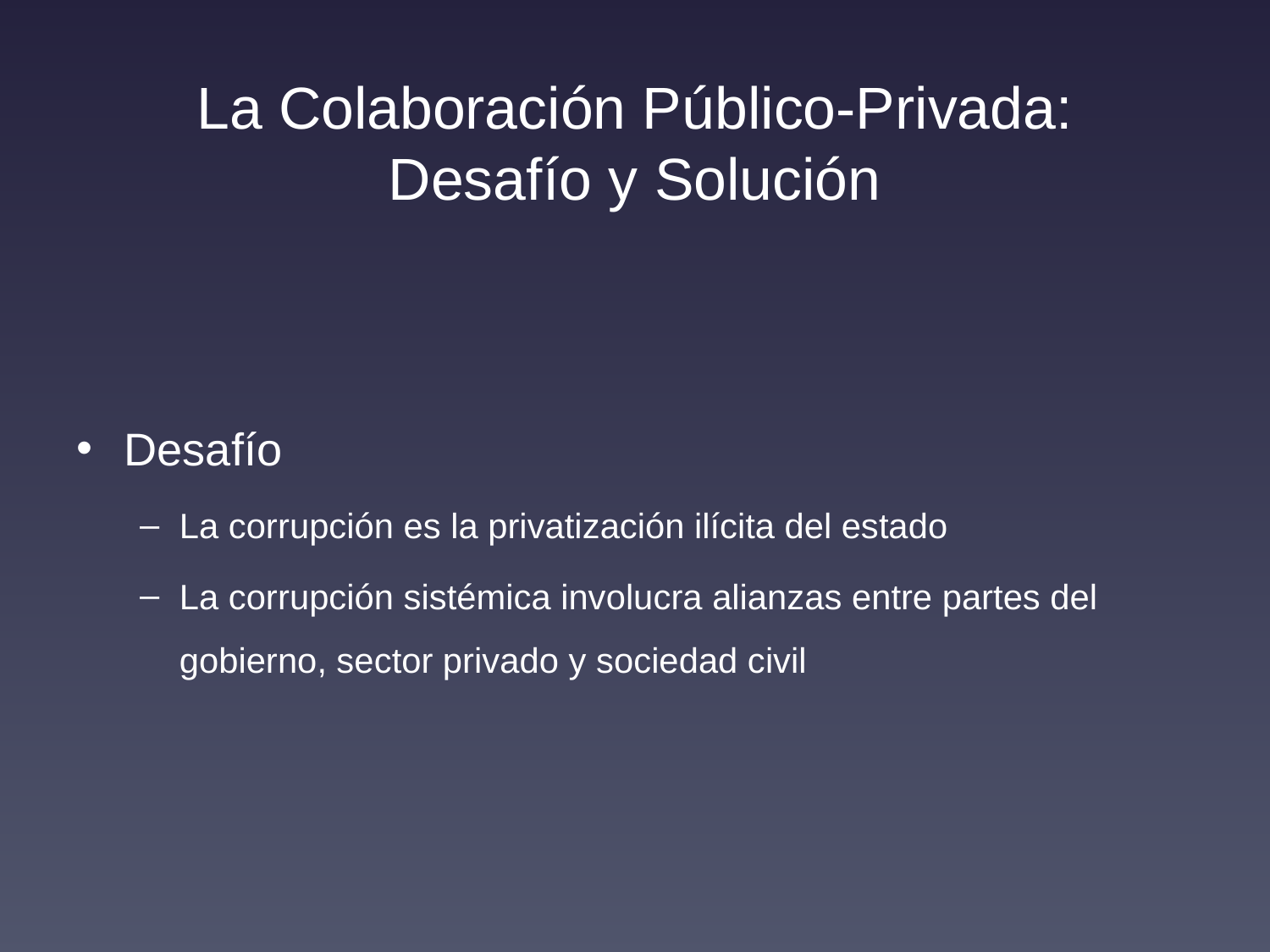

# La Colaboración Público-Privada: Desafío y Solución
Desafío
La corrupción es la privatización ilícita del estado
La corrupción sistémica involucra alianzas entre partes del gobierno, sector privado y sociedad civil